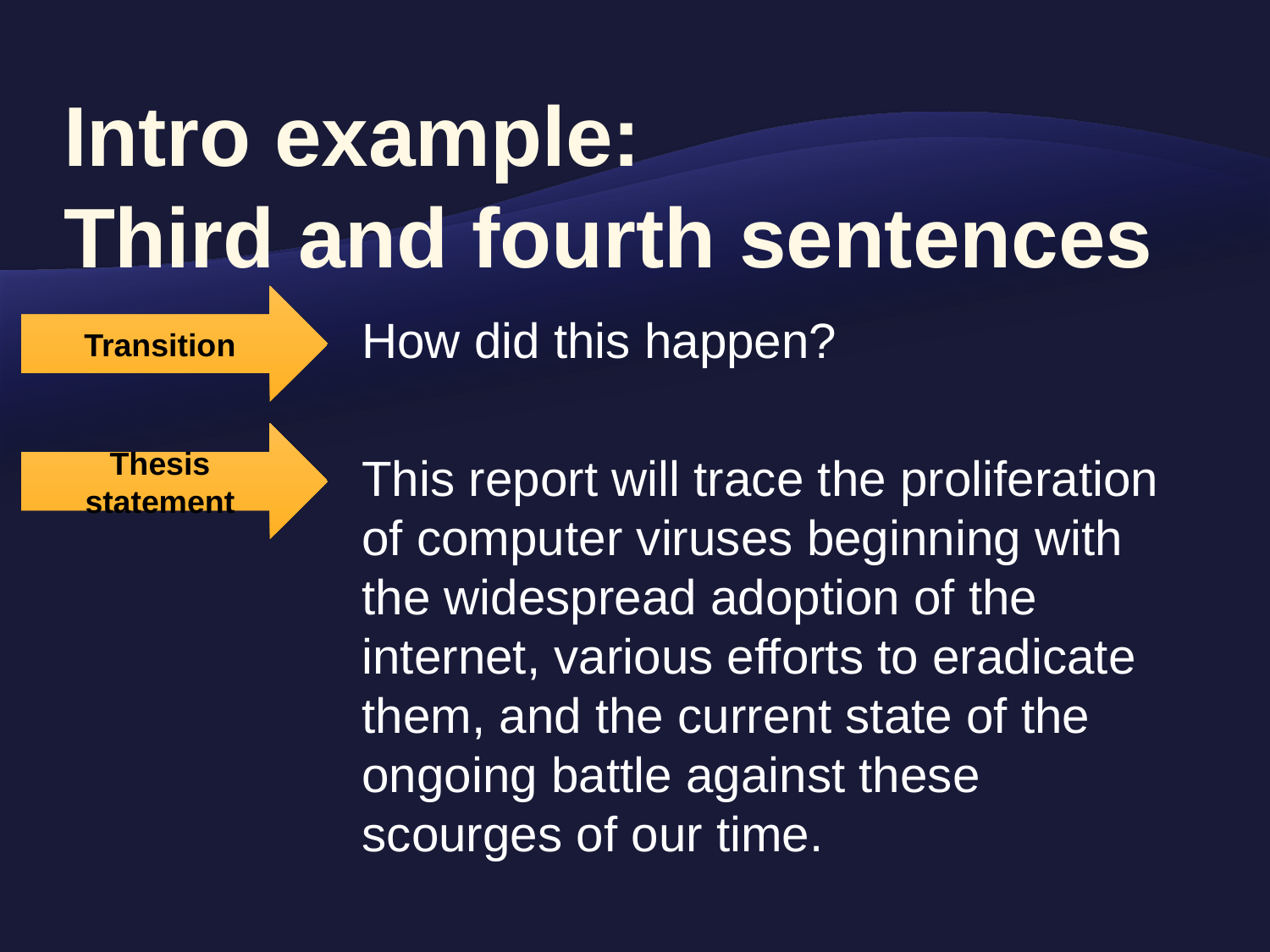

# Intro example: Third and fourth sentences
Transition
How did this happen?

This report will trace the proliferation of computer viruses beginning with the widespread adoption of the internet, various efforts to eradicate them, and the current state of the ongoing battle against these scourges of our time.
Thesis statement